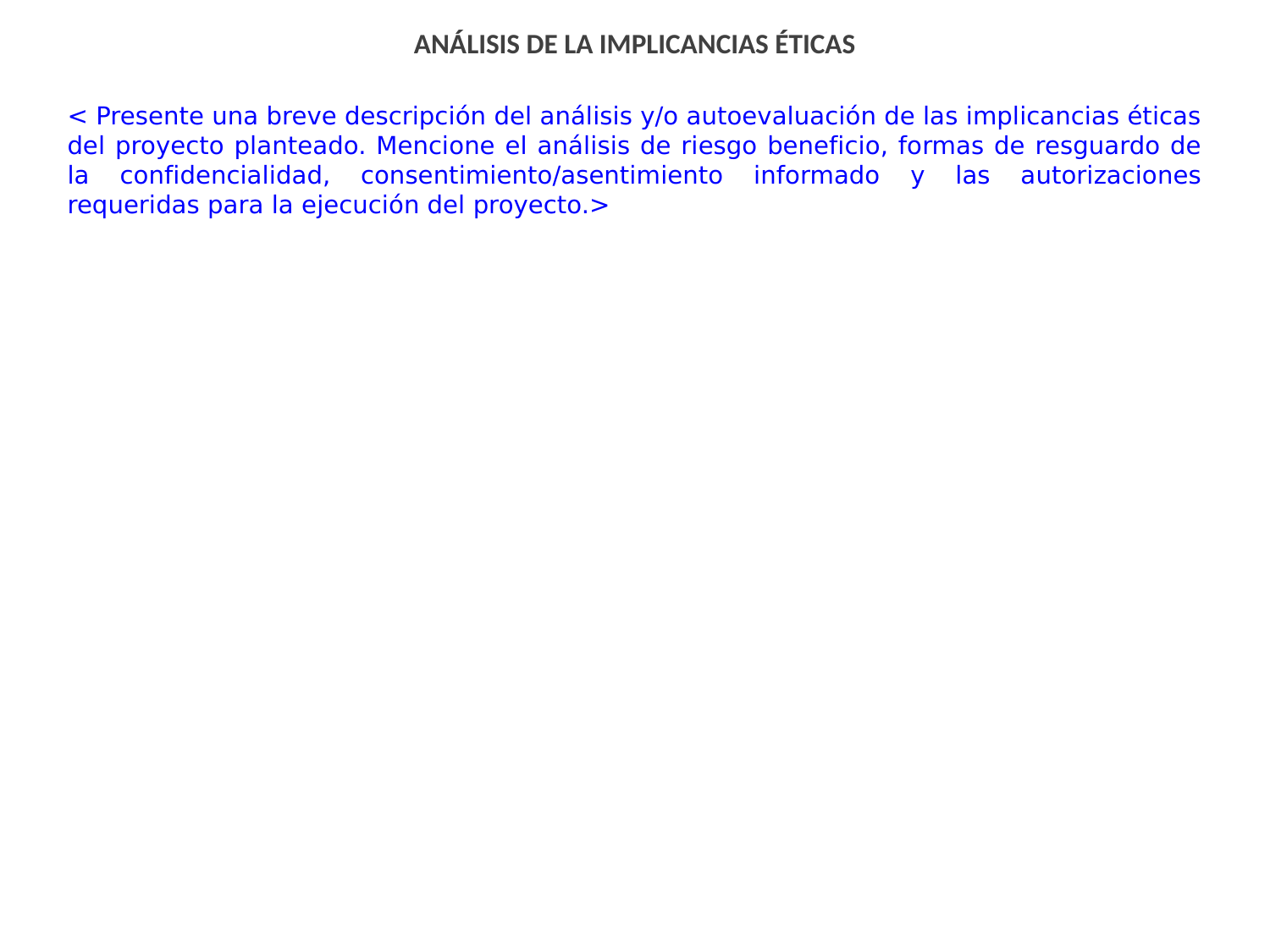

ANÁLISIS DE LA IMPLICANCIAS ÉTICAS
< Presente una breve descripción del análisis y/o autoevaluación de las implicancias éticas del proyecto planteado. Mencione el análisis de riesgo beneficio, formas de resguardo de la confidencialidad, consentimiento/asentimiento informado y las autorizaciones requeridas para la ejecución del proyecto.>